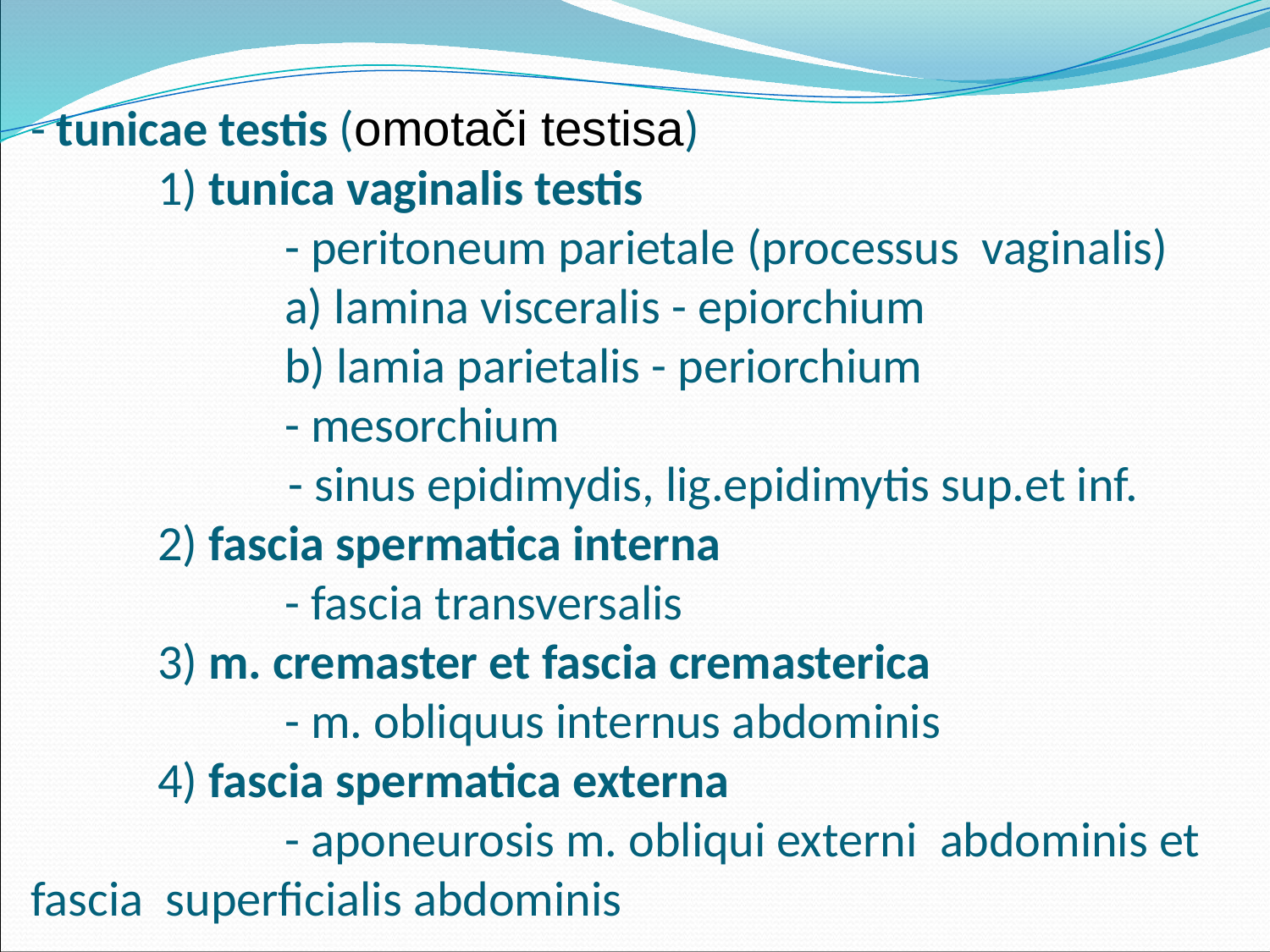

# - tunicae testis (omotači testisa) 1) tunica vaginalis testis - peritoneum parietale (processus  vaginalis) a) lamina visceralis - epiorchium b) lamia parietalis - periorchium - mesorchium - sinus epidimydis, lig.epidimytis sup.et inf. 2) fascia spermatica interna - fascia transversalis 3) m. cremaster et fascia cremasterica - m. obliquus internus abdominis 4) fascia spermatica externa - aponeurosis m. obliqui externi  abdominis et fascia  superficialis abdominis